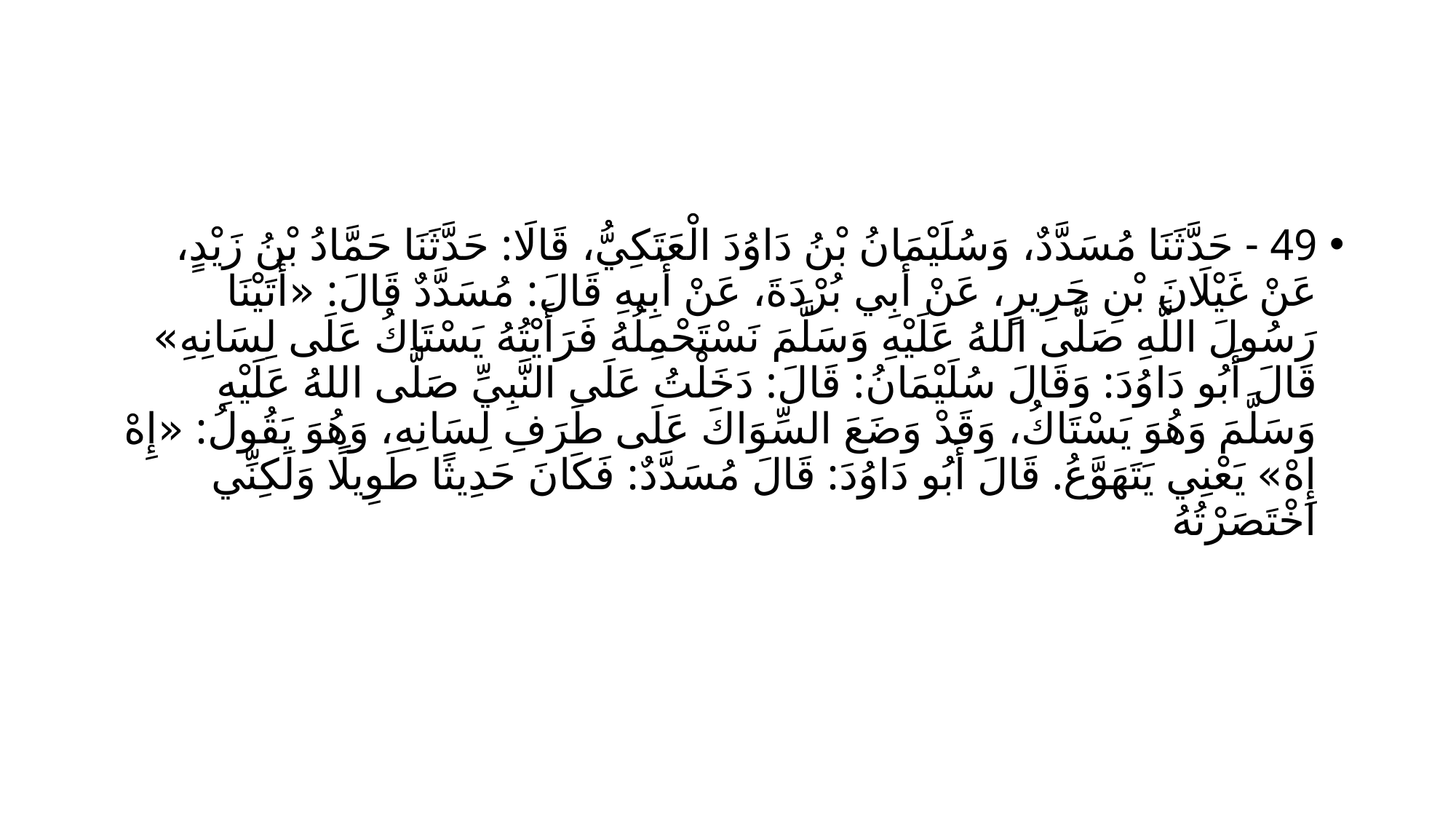

#
49 - حَدَّثَنَا مُسَدَّدٌ، وَسُلَيْمَانُ بْنُ دَاوُدَ الْعَتَكِيُّ، قَالَا: حَدَّثَنَا حَمَّادُ بْنُ زَيْدٍ، عَنْ غَيْلَانَ بْنِ جَرِيرٍ، عَنْ أَبِي بُرْدَةَ، عَنْ أَبِيهِ قَالَ: مُسَدَّدٌ قَالَ: «أَتَيْنَا رَسُولَ اللَّهِ صَلَّى اللهُ عَلَيْهِ وَسَلَّمَ نَسْتَحْمِلُهُ فَرَأَيْتُهُ يَسْتَاكُ عَلَى لِسَانِهِ» قَالَ أَبُو دَاوُدَ: وَقَالَ سُلَيْمَانُ: قَالَ: دَخَلْتُ عَلَى النَّبِيِّ صَلَّى اللهُ عَلَيْهِ وَسَلَّمَ وَهُوَ يَسْتَاكُ، وَقَدْ وَضَعَ السِّوَاكَ عَلَى طَرَفِ لِسَانِهِ، وَهُوَ يَقُولُ: «إِهْ إِهْ» يَعْنِي يَتَهَوَّعُ. قَالَ أَبُو دَاوُدَ: قَالَ مُسَدَّدٌ: فَكَانَ حَدِيثًا طَوِيلًا وَلَكِنِّي اخْتَصَرْتُهُ